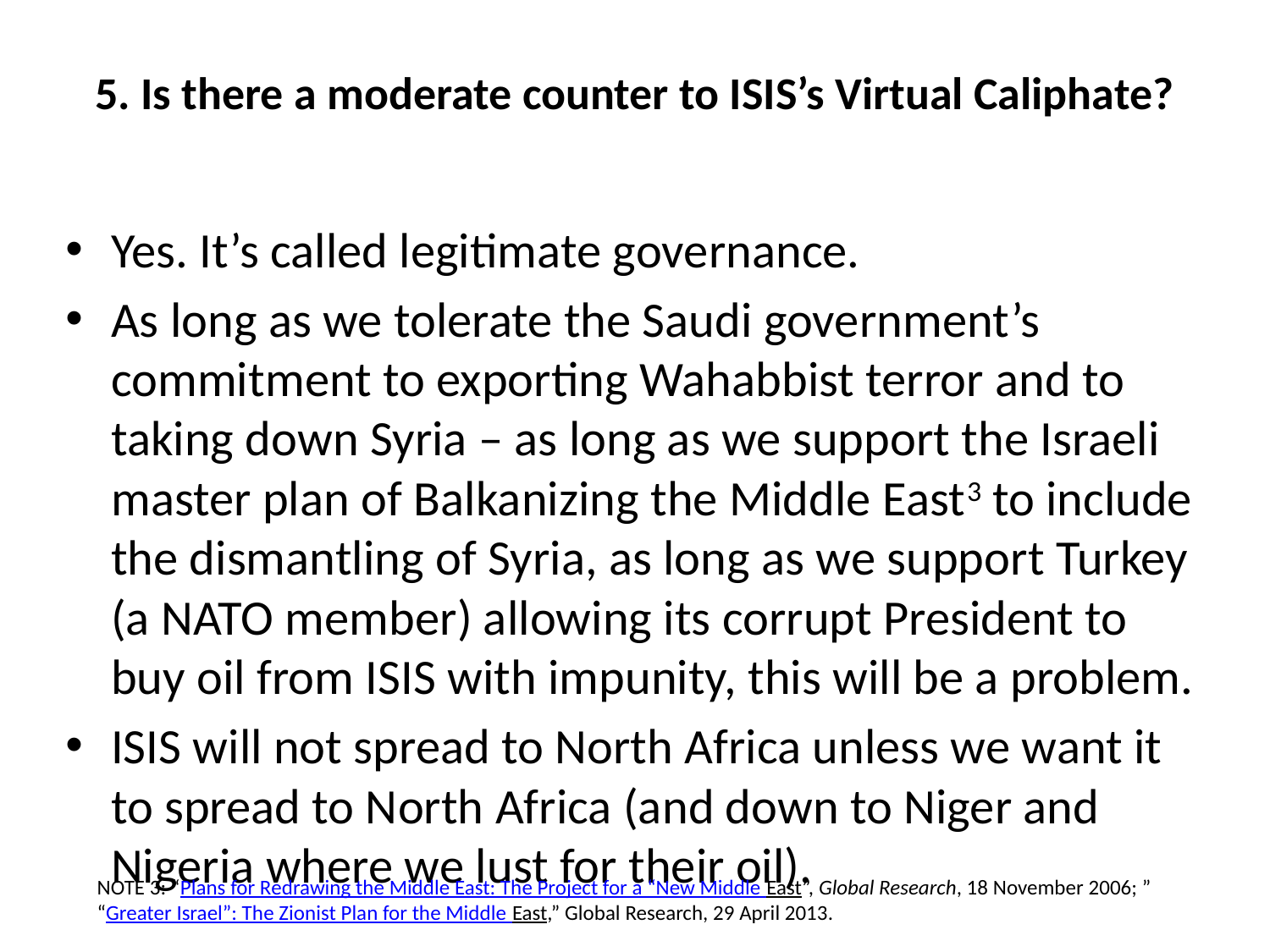

# 5. Is there a moderate counter to ISIS’s Virtual Caliphate?
Yes. It’s called legitimate governance.
As long as we tolerate the Saudi government’s commitment to exporting Wahabbist terror and to taking down Syria – as long as we support the Israeli master plan of Balkanizing the Middle East3 to include the dismantling of Syria, as long as we support Turkey (a NATO member) allowing its corrupt President to buy oil from ISIS with impunity, this will be a problem.
ISIS will not spread to North Africa unless we want it to spread to North Africa (and down to Niger and Nigeria where we lust for their oil).
NOTE 3: “Plans for Redrawing the Middle East: The Project for a “New Middle East”, Global Research, 18 November 2006; ”
“Greater Israel”: The Zionist Plan for the Middle East,” Global Research, 29 April 2013.